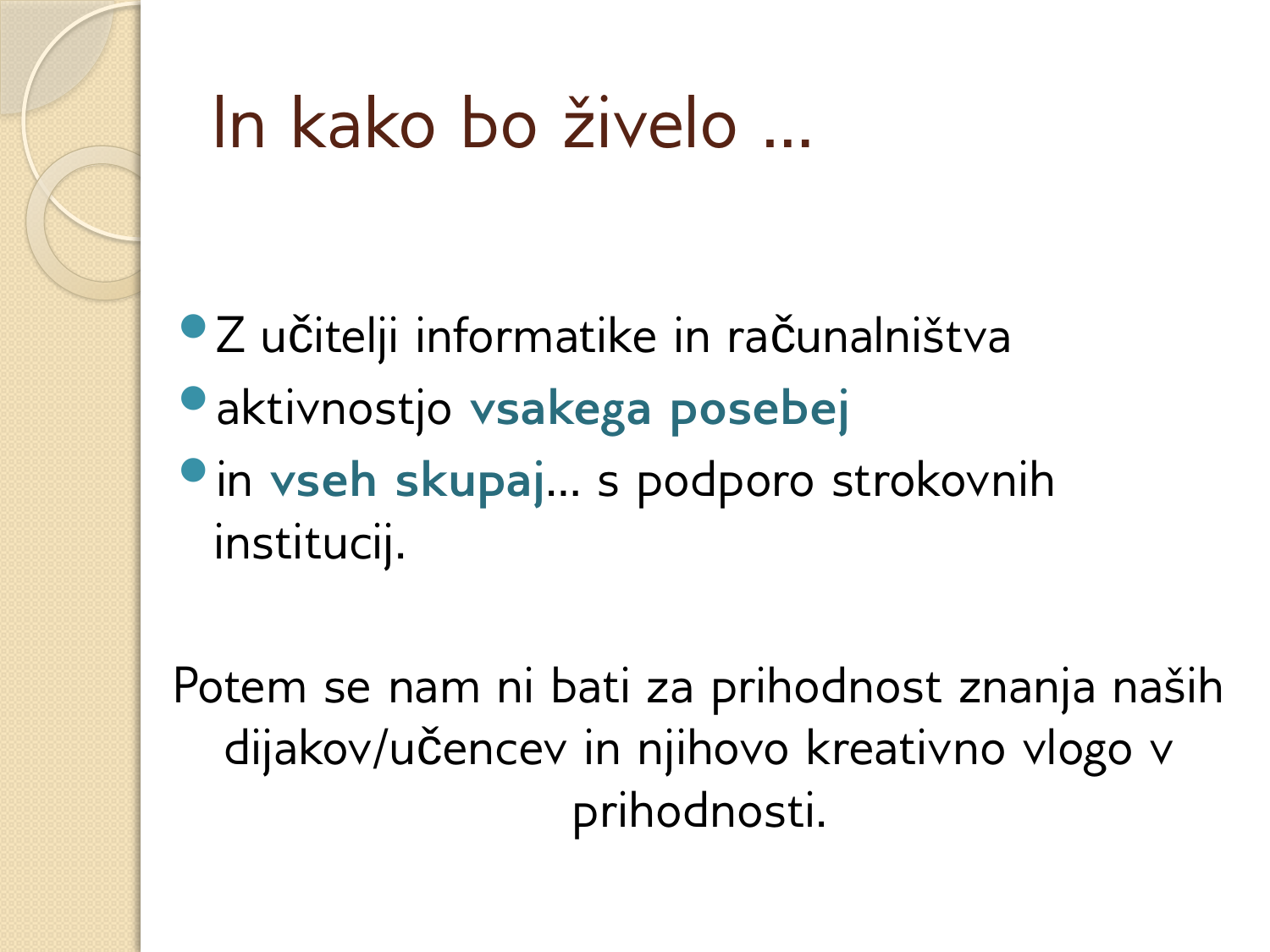

# In kako bo živelo …

Z učitelji informatike in računalništva
aktivnostjo vsakega posebej
in vseh skupaj… s podporo strokovnih institucij.

Potem se nam ni bati za prihodnost znanja naših dijakov/učencev in njihovo kreativno vlogo v prihodnosti.